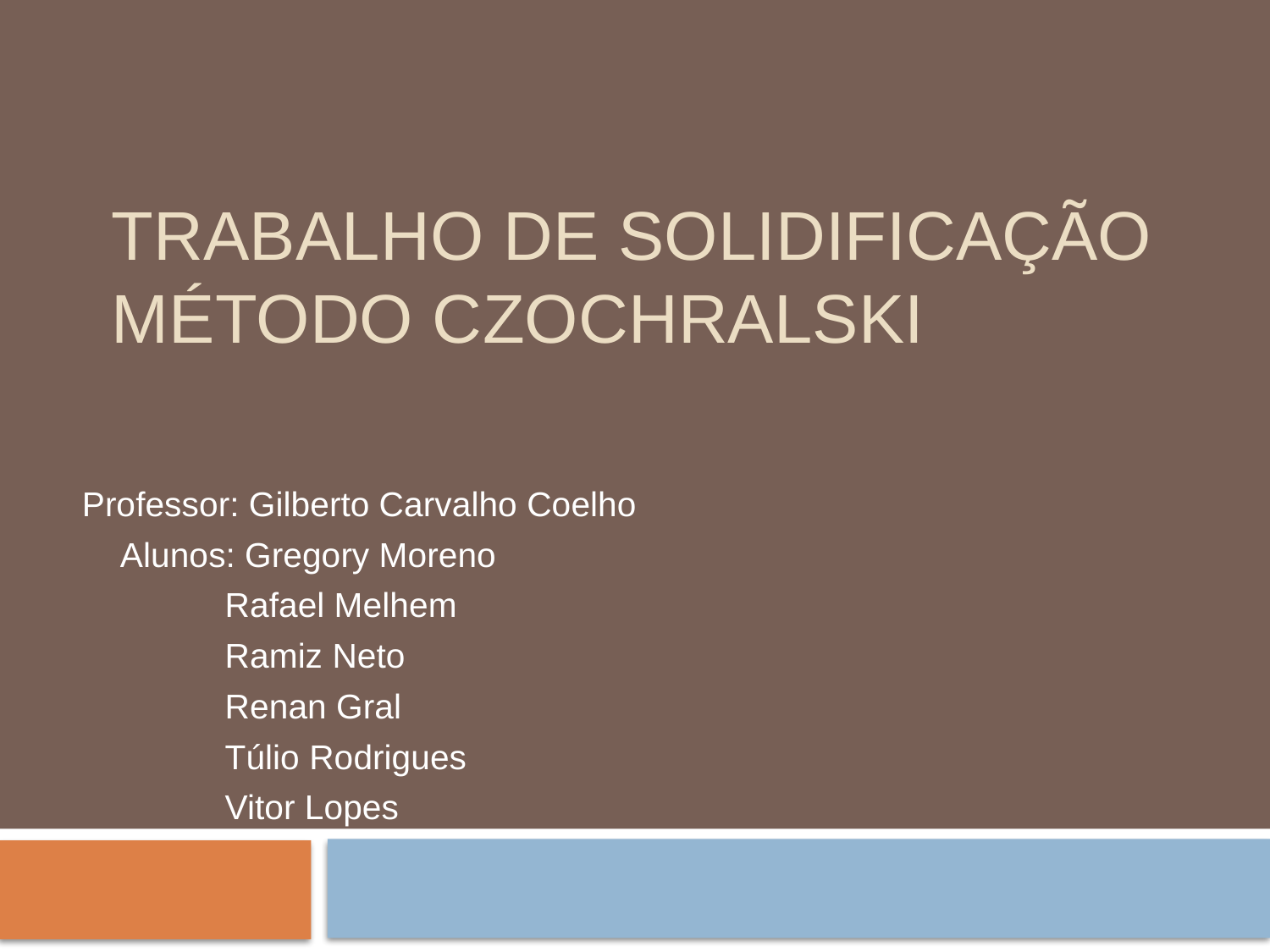

# Trabalho de solidificação Método Czochralski
Professor: Gilberto Carvalho Coelho
    Alunos: Gregory Moreno
               Rafael Melhem
               Ramiz Neto
               Renan Gral
               Túlio Rodrigues
               Vitor Lopes